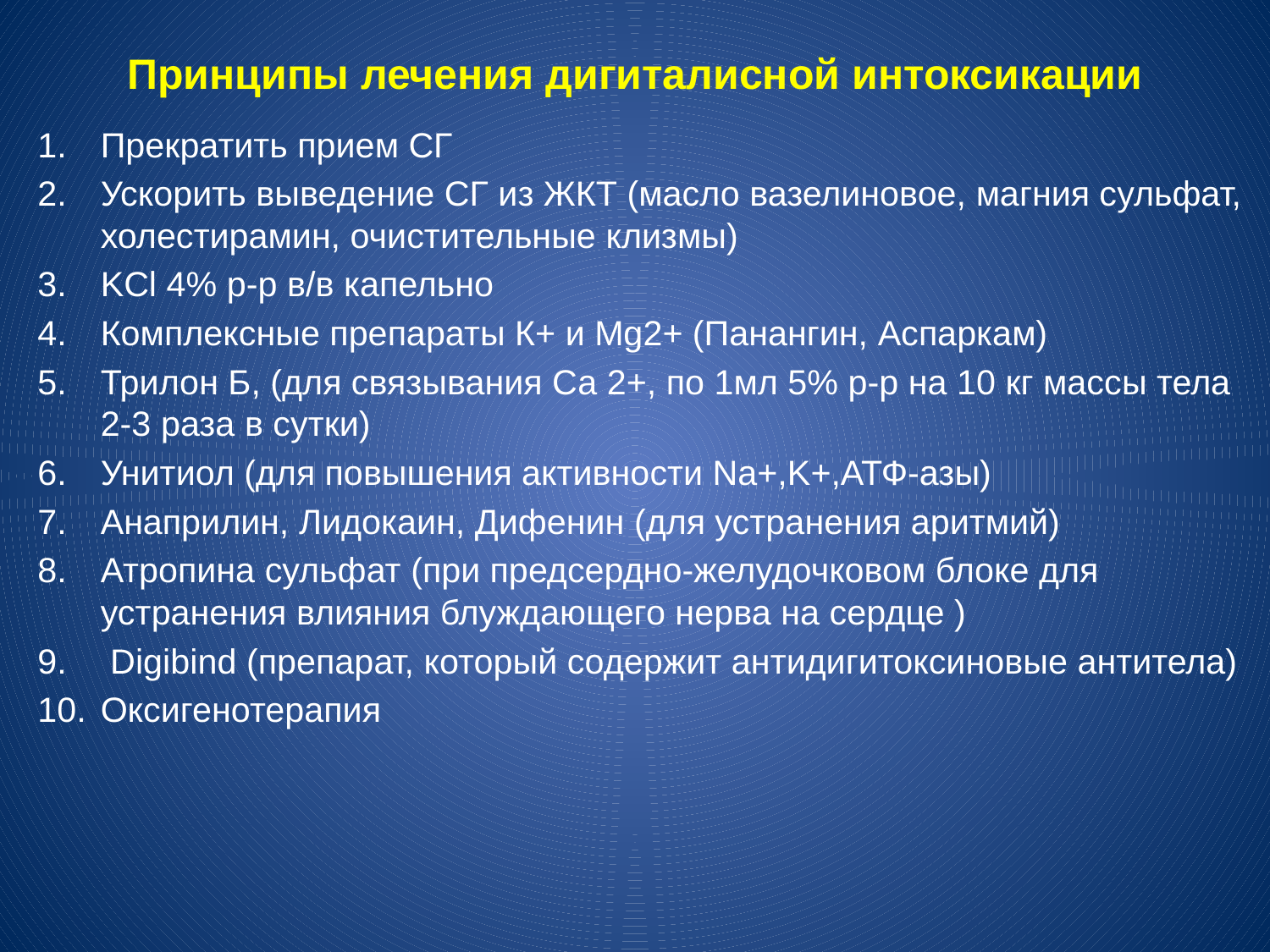

# Принципы лечения дигиталисной интоксикации
Прекратить прием СГ
Ускорить выведение СГ из ЖКТ (масло вазелиновое, магния сульфат, холестирамин, очистительные клизмы)
KCl 4% р-р в/в капельно
Комплексные препараты К+ и Mg2+ (Панангин, Аспаркам)
Трилон Б, (для связывания Са 2+, по 1мл 5% р-р на 10 кг массы тела 2-3 раза в сутки)
Унитиол (для повышения активности Na+,K+,АТФ-азы)
Анаприлин, Лидокаин, Дифенин (для устранения аритмий)
Атропина сульфат (при предсердно-желудочковом блоке для устранения влияния блуждающего нерва на сердце )
 Digibind (препарат, который содержит антидигитоксиновые антитела)
Оксигенотерапия